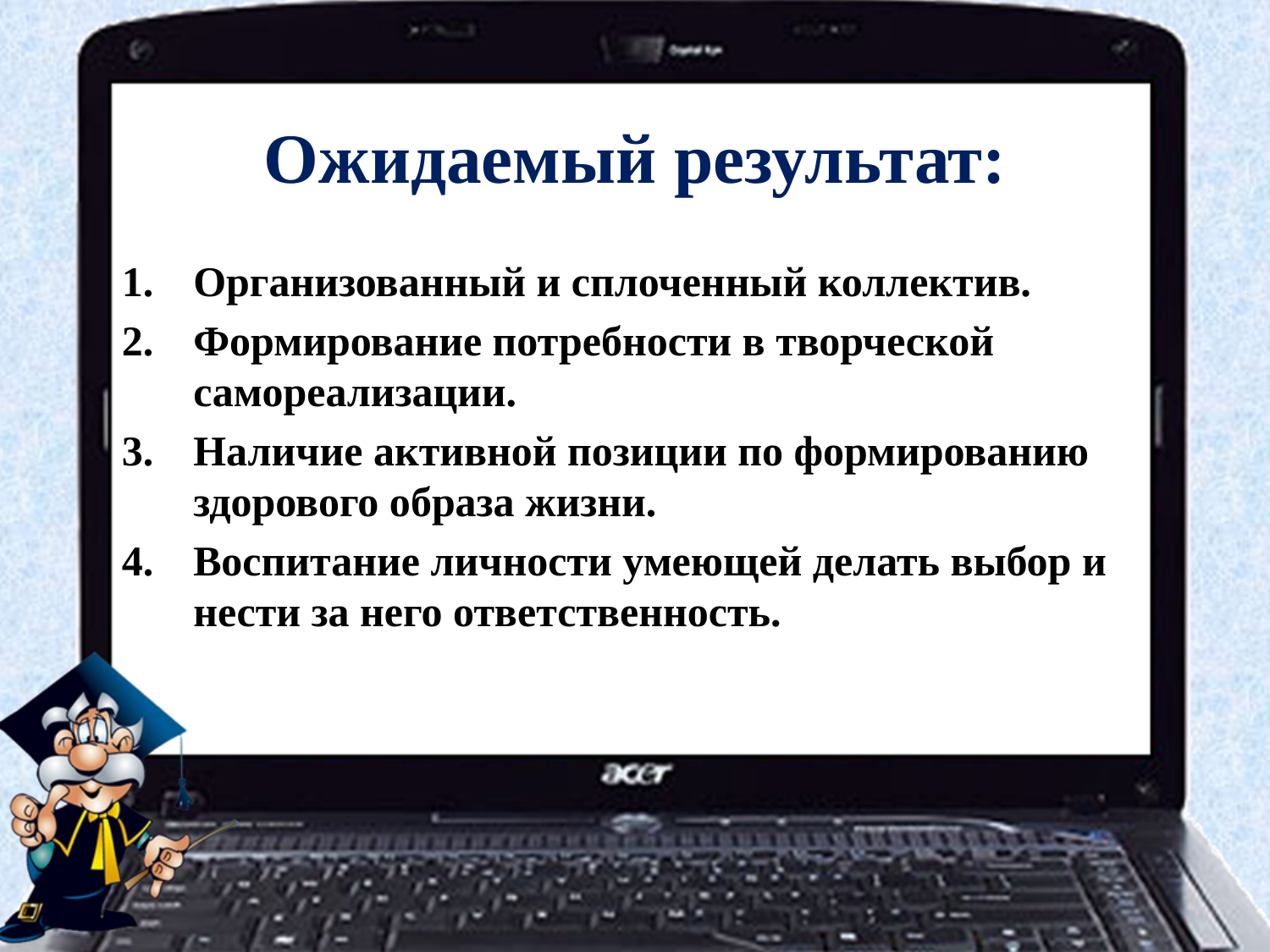

#
Ожидаемый результат:
Организованный и сплоченный коллектив.
Формирование потребности в творческой  самореализации.
Наличие активной позиции по формированию здорового образа жизни.
Воспитание личности умеющей делать выбор и нести за него ответственность.